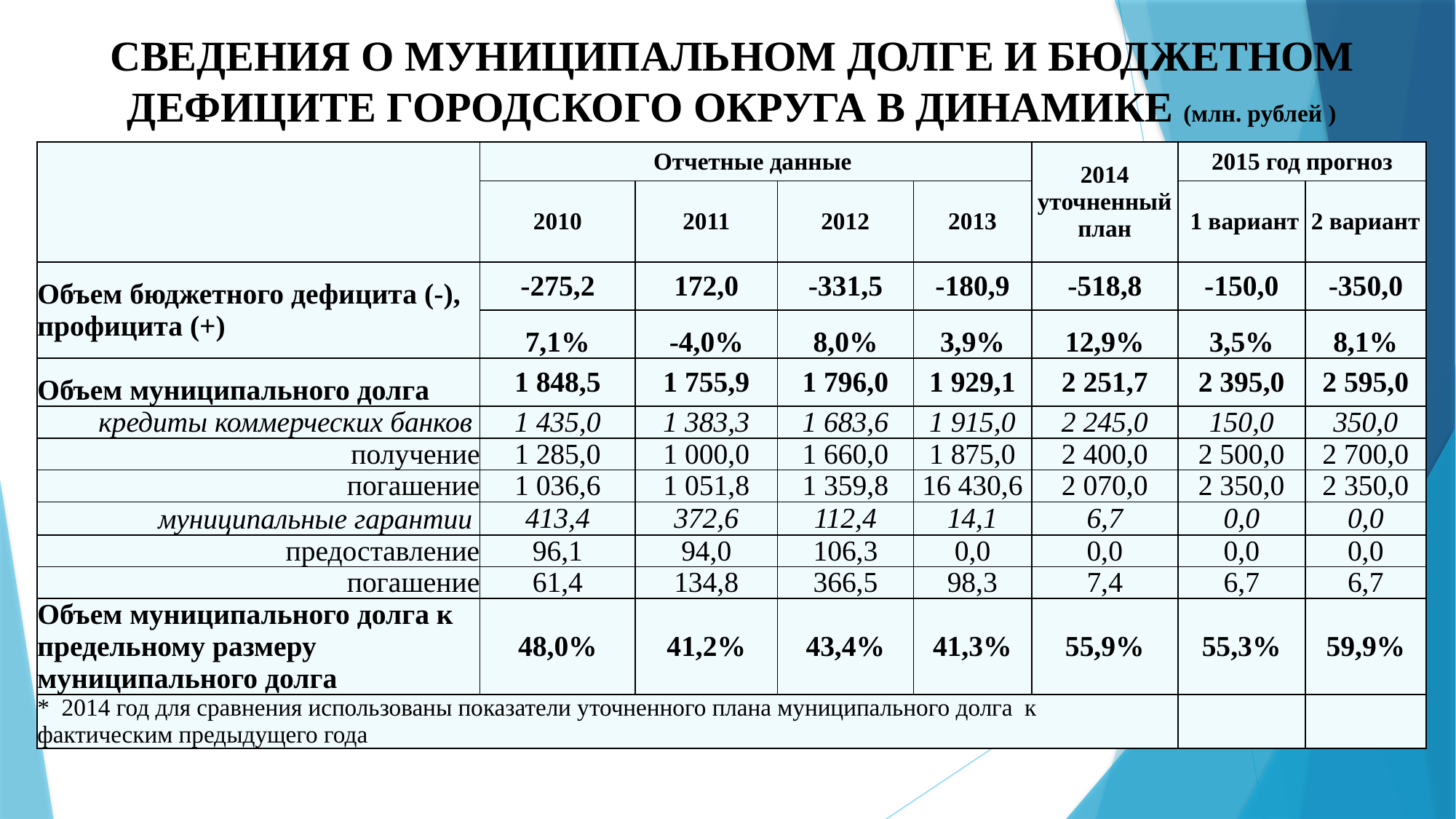

# СВЕДЕНИЯ О МУНИЦИПАЛЬНОМ ДОЛГЕ И БЮДЖЕТНОМ ДЕФИЦИТЕ ГОРОДСКОГО ОКРУГА В ДИНАМИКЕ (млн. рублей )
|  | Отчетные данные |  |  |  | 2014 уточненный план | 2015 год прогноз |  |
| --- | --- | --- | --- | --- | --- | --- | --- |
|  | 2010 | 2011 | 2012 | 2013 |  | 1 вариант | 2 вариант |
| Объем бюджетного дефицита (-), профицита (+) | -275,2 | 172,0 | -331,5 | -180,9 | -518,8 | -150,0 | -350,0 |
|  | 7,1% | -4,0% | 8,0% | 3,9% | 12,9% | 3,5% | 8,1% |
| Объем муниципального долга | 1 848,5 | 1 755,9 | 1 796,0 | 1 929,1 | 2 251,7 | 2 395,0 | 2 595,0 |
| кредиты коммерческих банков | 1 435,0 | 1 383,3 | 1 683,6 | 1 915,0 | 2 245,0 | 150,0 | 350,0 |
| получение | 1 285,0 | 1 000,0 | 1 660,0 | 1 875,0 | 2 400,0 | 2 500,0 | 2 700,0 |
| погашение | 1 036,6 | 1 051,8 | 1 359,8 | 16 430,6 | 2 070,0 | 2 350,0 | 2 350,0 |
| муниципальные гарантии | 413,4 | 372,6 | 112,4 | 14,1 | 6,7 | 0,0 | 0,0 |
| предоставление | 96,1 | 94,0 | 106,3 | 0,0 | 0,0 | 0,0 | 0,0 |
| погашение | 61,4 | 134,8 | 366,5 | 98,3 | 7,4 | 6,7 | 6,7 |
| Объем муниципального долга к предельному размеру муниципального долга | 48,0% | 41,2% | 43,4% | 41,3% | 55,9% | 55,3% | 59,9% |
| \* 2014 год для сравнения использованы показатели уточненного плана муниципального долга к фактическим предыдущего года |  |  |  |  |  |  |  |